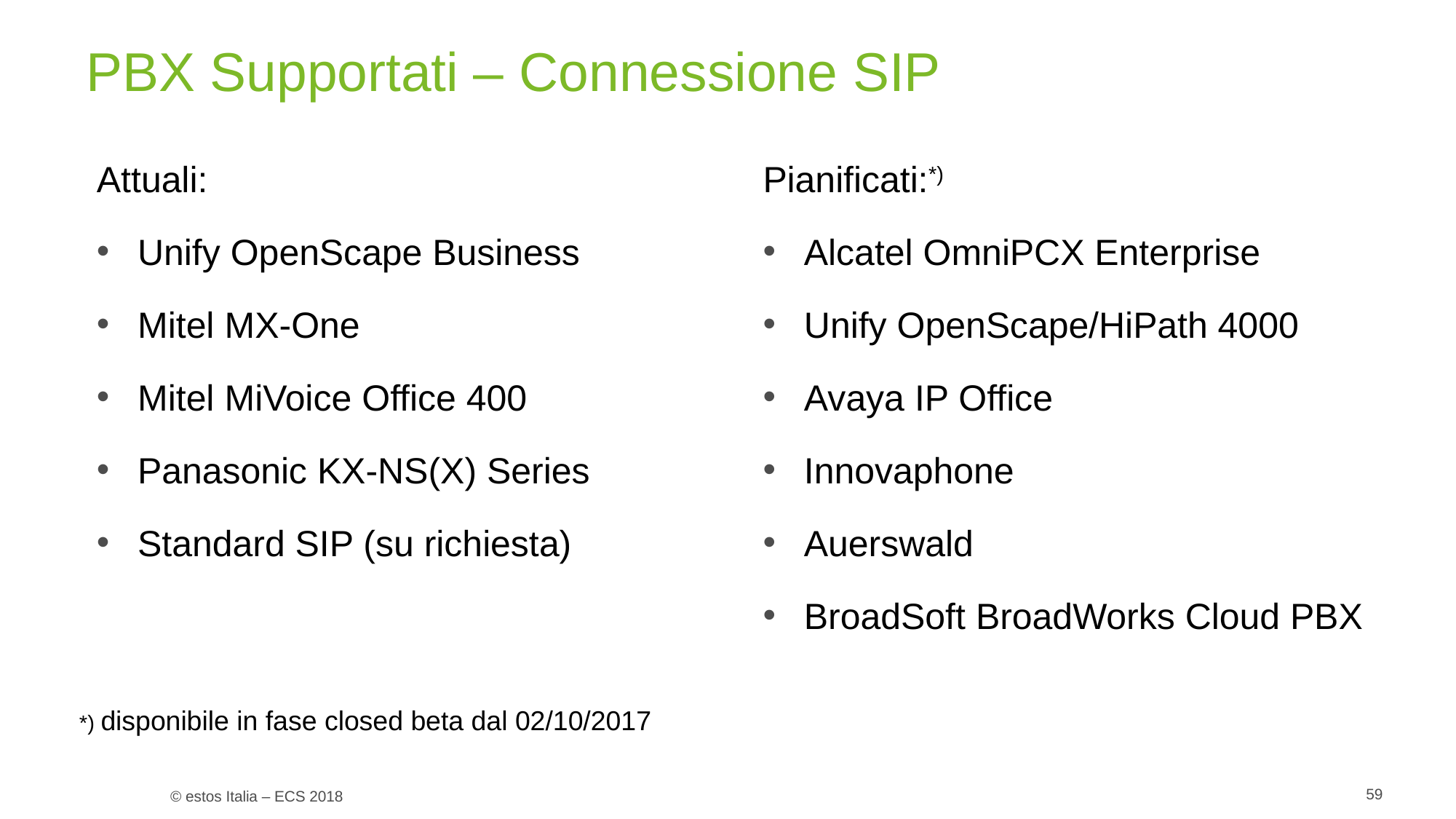

# PBX Supportati – Connessione SIP
Attuali:
Unify OpenScape Business
Mitel MX-One
Mitel MiVoice Office 400
Panasonic KX-NS(X) Series
Standard SIP (su richiesta)
Pianificati:*)
Alcatel OmniPCX Enterprise
Unify OpenScape/HiPath 4000
Avaya IP Office
Innovaphone
Auerswald
BroadSoft BroadWorks Cloud PBX

*) disponibile in fase closed beta dal 02/10/2017
© estos Italia – ECS 2018
59